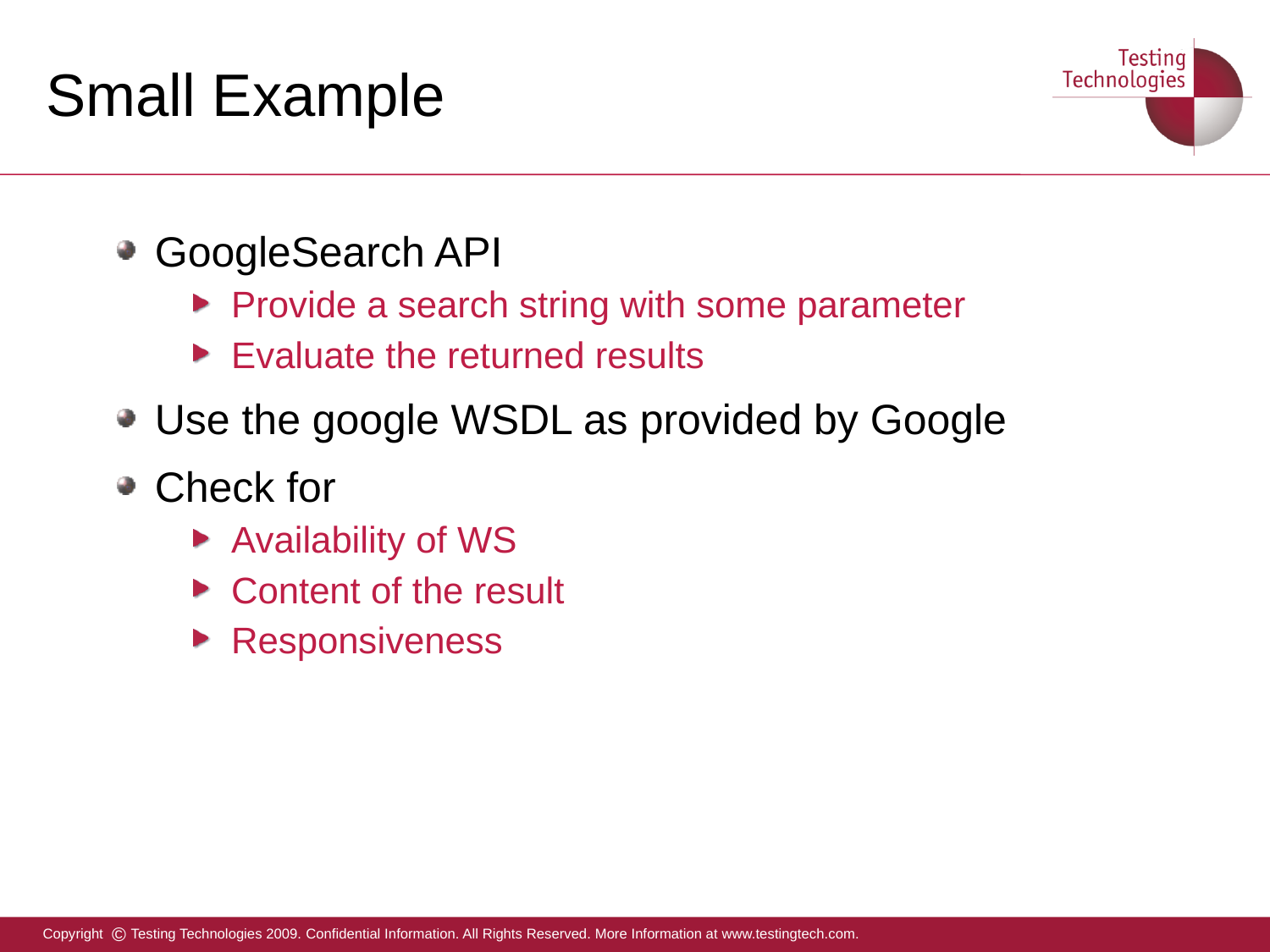

# Small Example
GoogleSearch API
Provide a search string with some parameter
Evaluate the returned results
Use the google WSDL as provided by Google
Check for
Availability of WS
Content of the result
Responsiveness